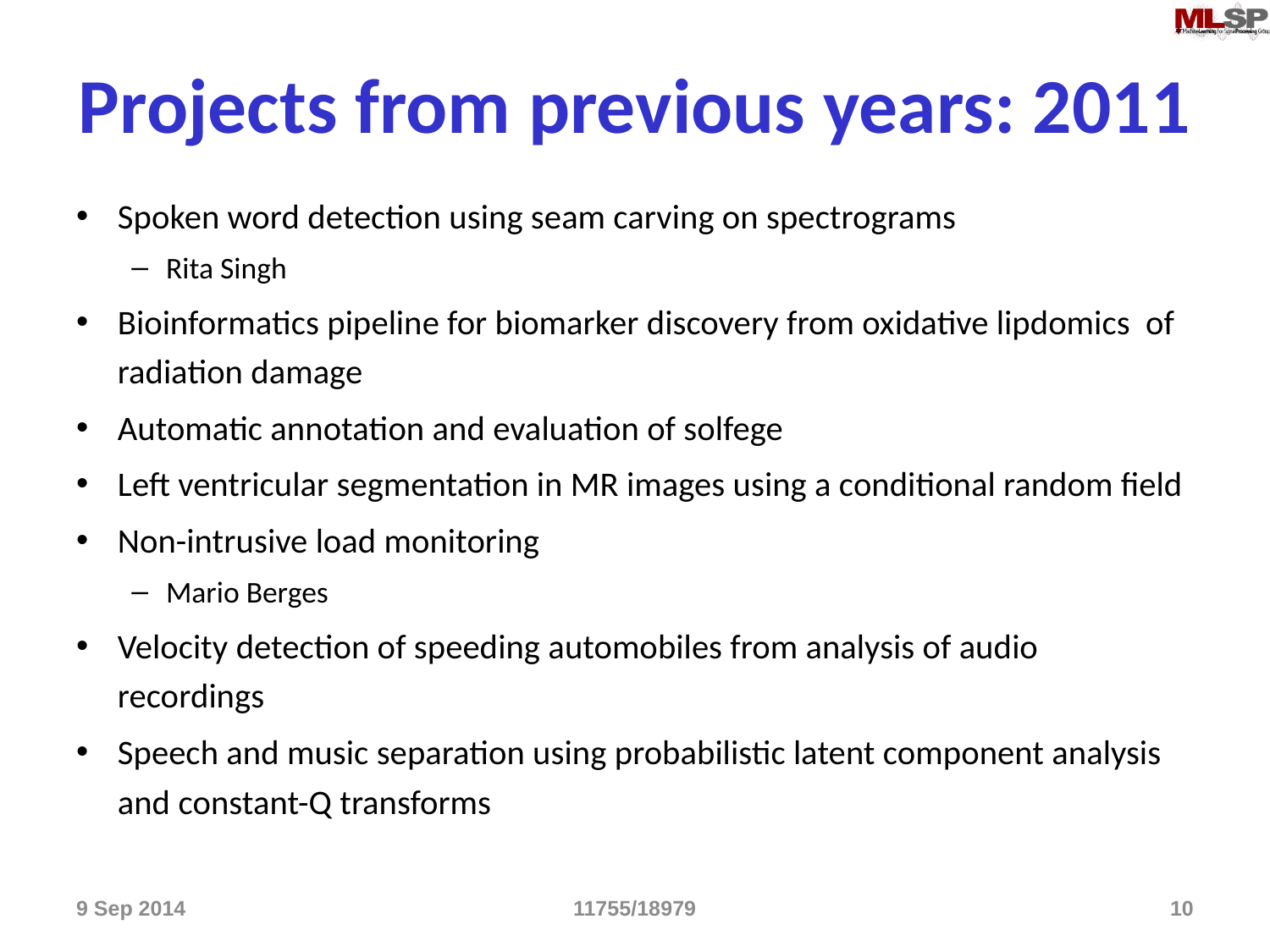

# Projects from previous years: 2011
Spoken word detection using seam carving on spectrograms
Rita Singh
Bioinformatics pipeline for biomarker discovery from oxidative lipdomics  of radiation damage
Automatic annotation and evaluation of solfege
Left ventricular segmentation in MR images using a conditional random field
Non-intrusive load monitoring
Mario Berges
Velocity detection of speeding automobiles from analysis of audio recordings
Speech and music separation using probabilistic latent component analysis and constant-Q transforms
9 Sep 2014
11755/18979
10